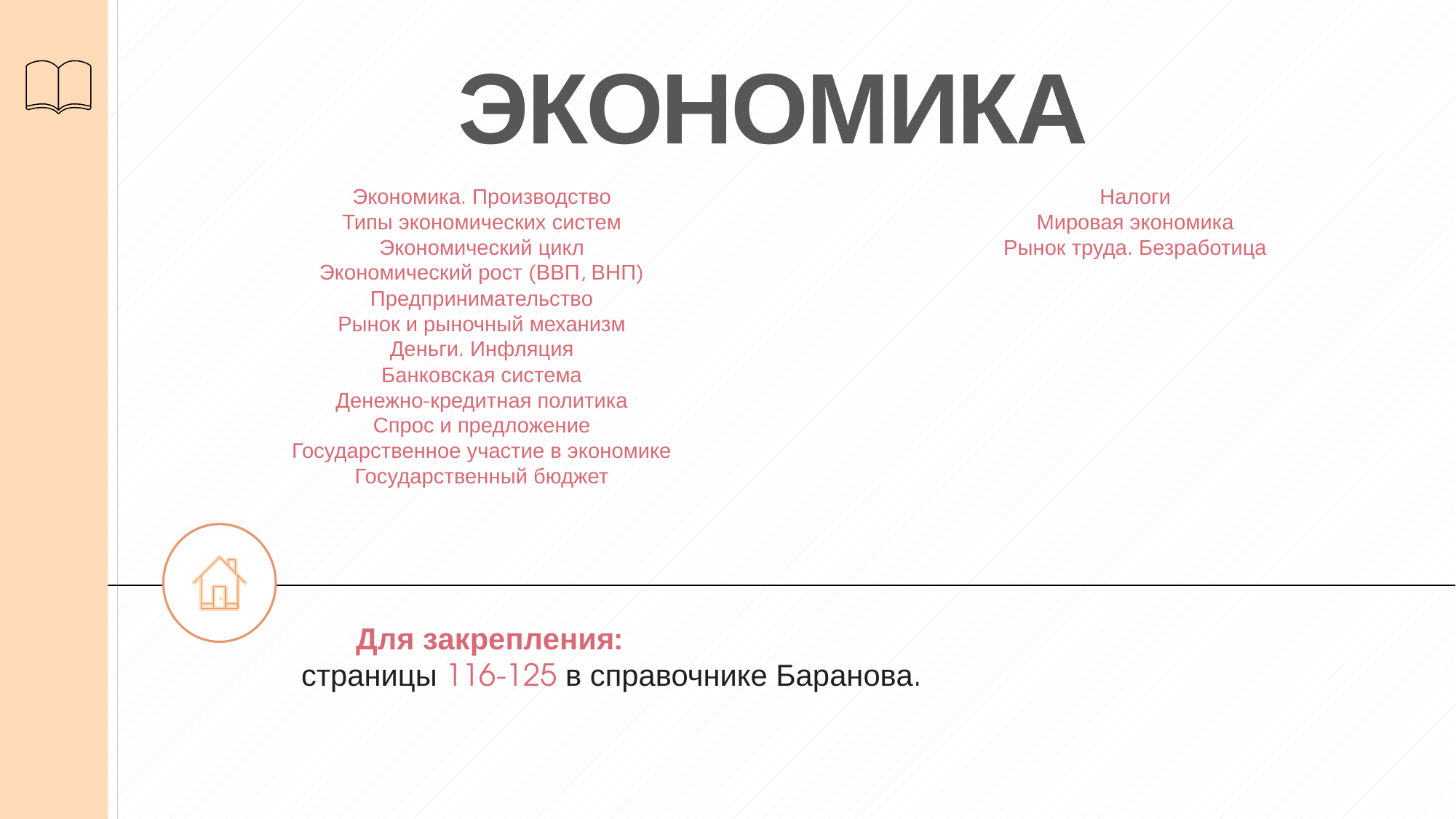

# ЭКОНОМИКА

Экономика. Производство
Типы экономических систем
Экономический цикл
Экономический рост (ВВП, ВНП)
Предпринимательство
Рынок и рыночный механизм
Деньги. Инфляция
Банковская система
Денежно-кредитная политика
Спрос и предложение
Государственное участие в экономике
Государственный бюджет
Налоги
Мировая экономика
Рынок труда. Безработица

		Для закрепления:
страницы 116-125 в справочнике Баранова.